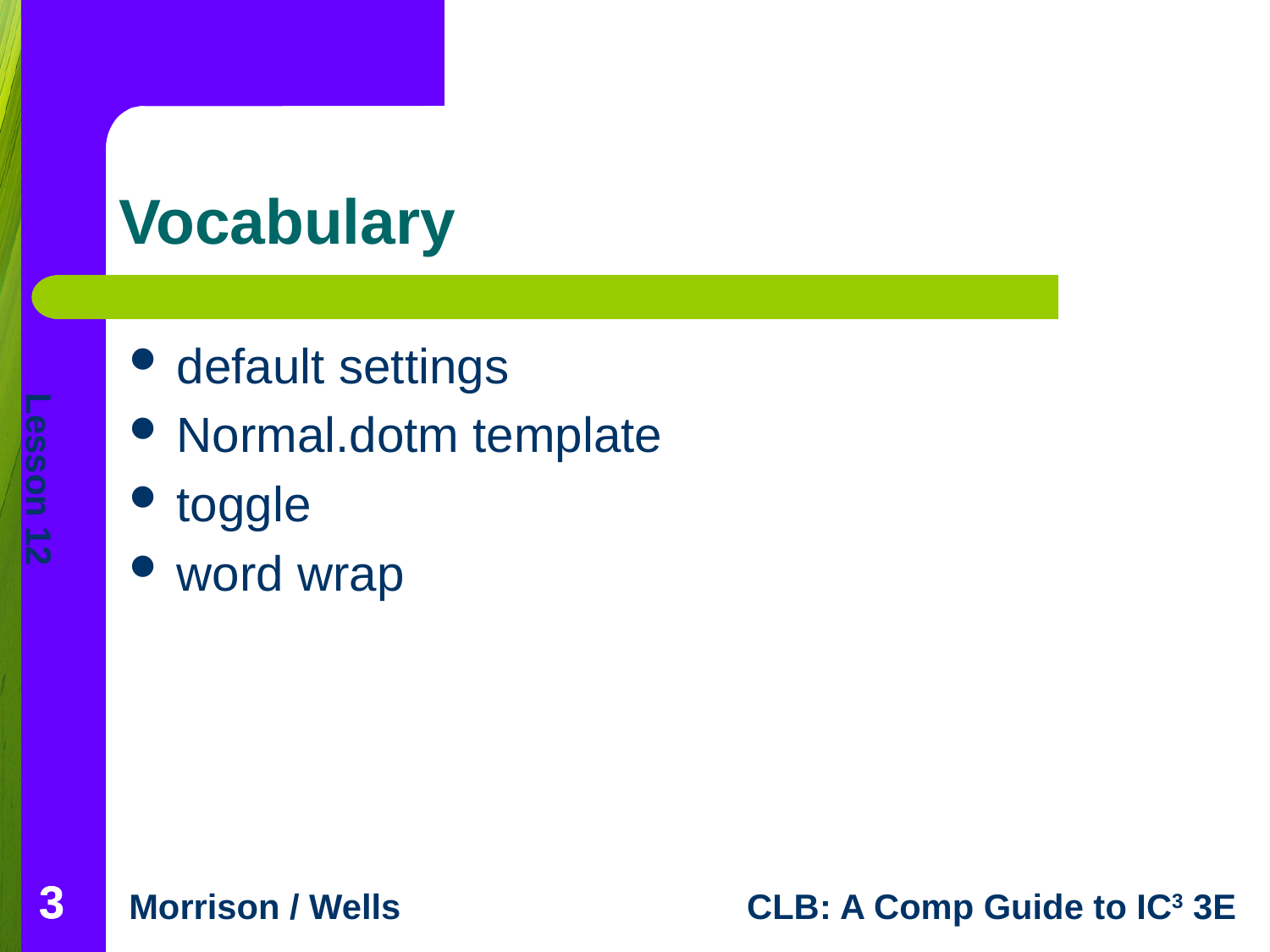

# Vocabulary
default settings
Normal.dotm template
toggle
word wrap

3
3
3